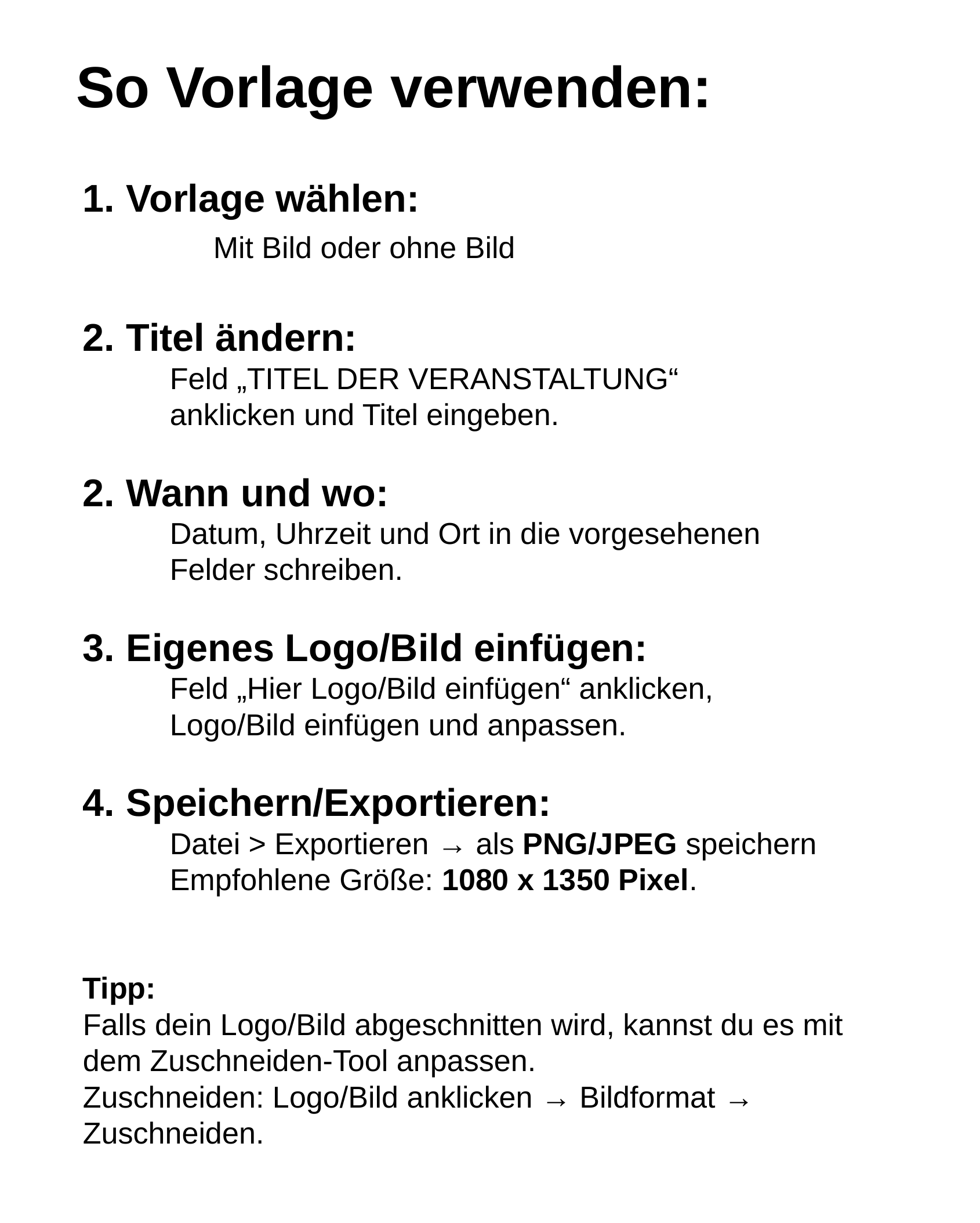

So Vorlage verwenden:

Vorlage wählen:
	Mit Bild oder ohne Bild

Titel ändern:
	Feld „TITEL DER VERANSTALTUNG“
	anklicken und Titel eingeben.

Wann und wo:
	Datum, Uhrzeit und Ort in die vorgesehenen
	Felder schreiben.

Eigenes Logo/Bild einfügen:
	Feld „Hier Logo/Bild einfügen“ anklicken,
	Logo/Bild einfügen und anpassen.

Speichern/Exportieren:
	Datei > Exportieren → als PNG/JPEG speichern
	Empfohlene Größe: 1080 x 1350 Pixel.

Tipp:
Falls dein Logo/Bild abgeschnitten wird, kannst du es mit dem Zuschneiden-Tool anpassen.
Zuschneiden: Logo/Bild anklicken → Bildformat → Zuschneiden.